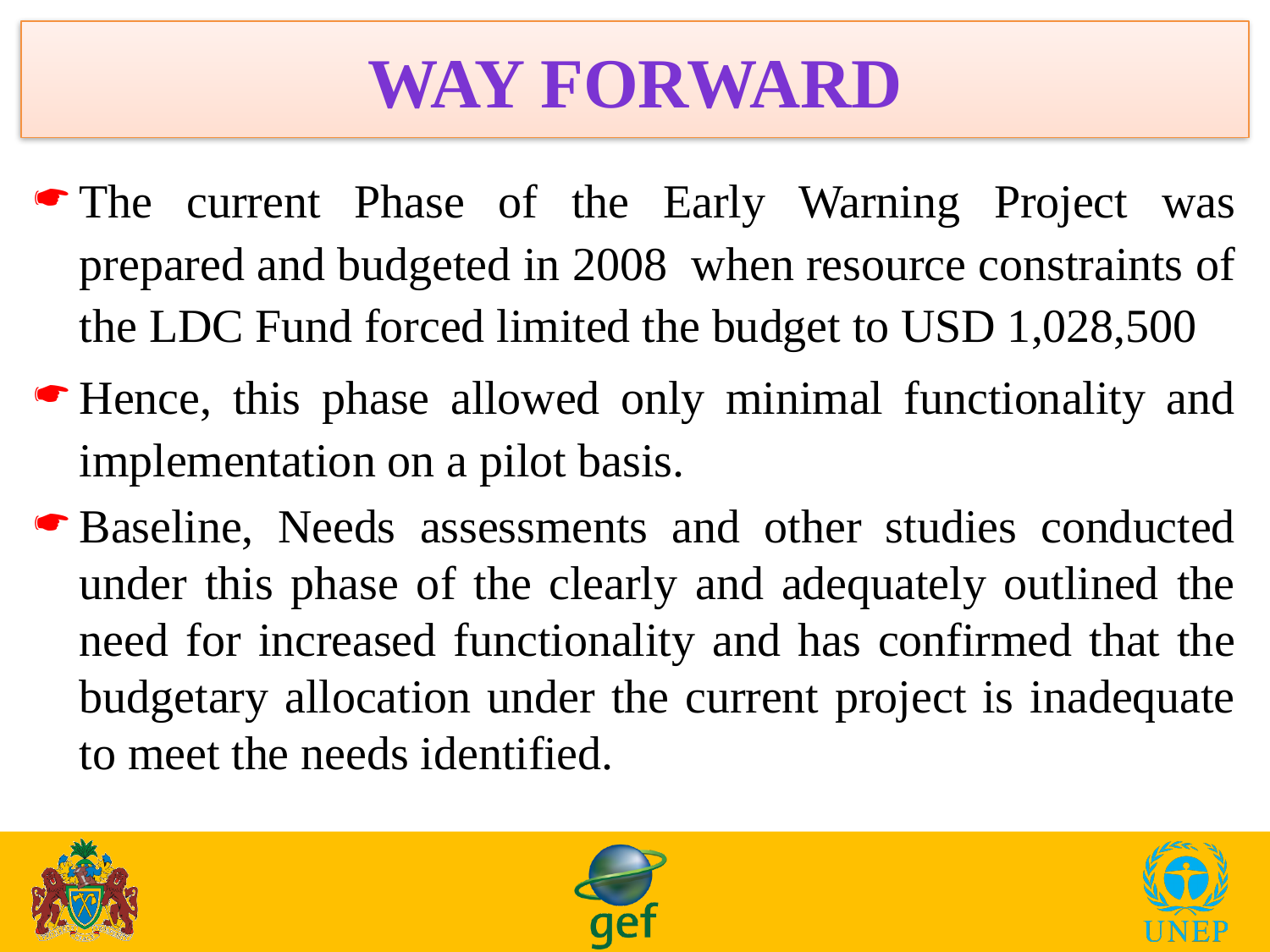

# WAY FORWARD
The current Phase of the Early Warning Project was prepared and budgeted in 2008  when resource constraints of the LDC Fund forced limited the budget to USD 1,028,500
Hence, this phase allowed only minimal functionality and implementation on a pilot basis.
Baseline, Needs assessments and other studies conducted under this phase of the clearly and adequately outlined the need for increased functionality and has confirmed that the budgetary allocation under the current project is inadequate to meet the needs identified.